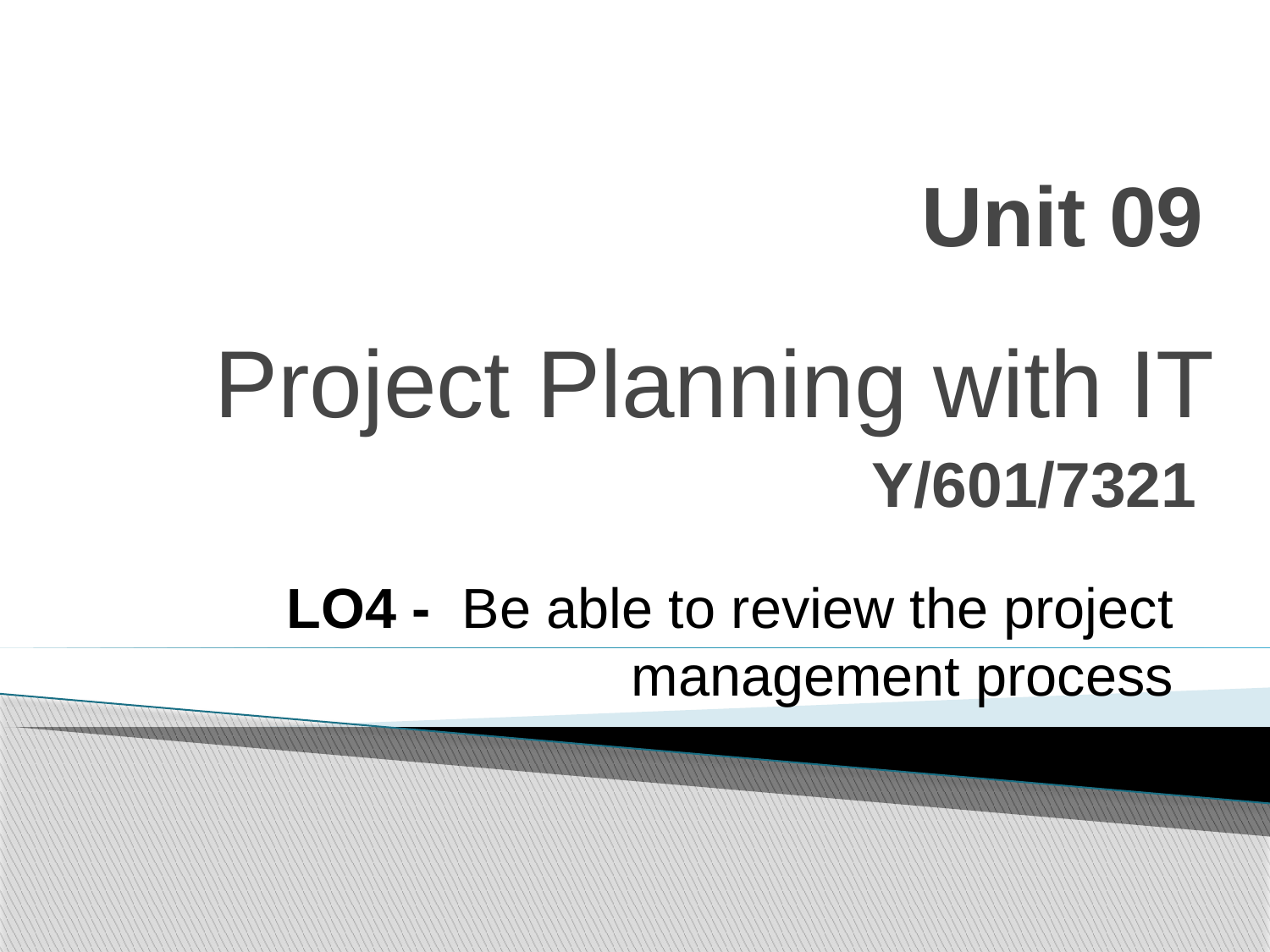

# Unit 09
 Project Planning with IT
 Y/601/7321
LO4 -  Be able to review the project
management process